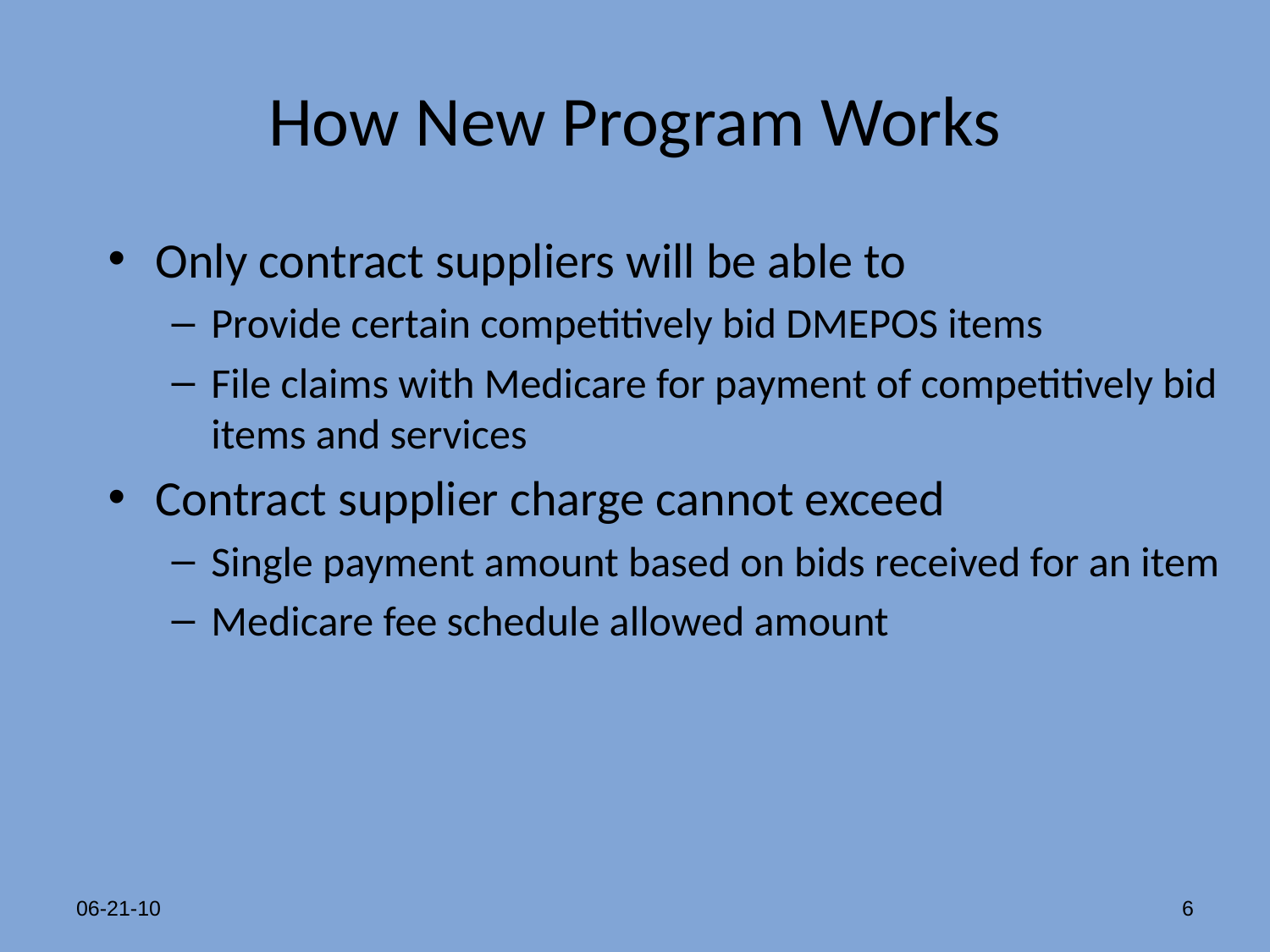

# How New Program Works
Only contract suppliers will be able to
Provide certain competitively bid DMEPOS items
File claims with Medicare for payment of competitively bid items and services
Contract supplier charge cannot exceed
Single payment amount based on bids received for an item
Medicare fee schedule allowed amount

06-21-10
6